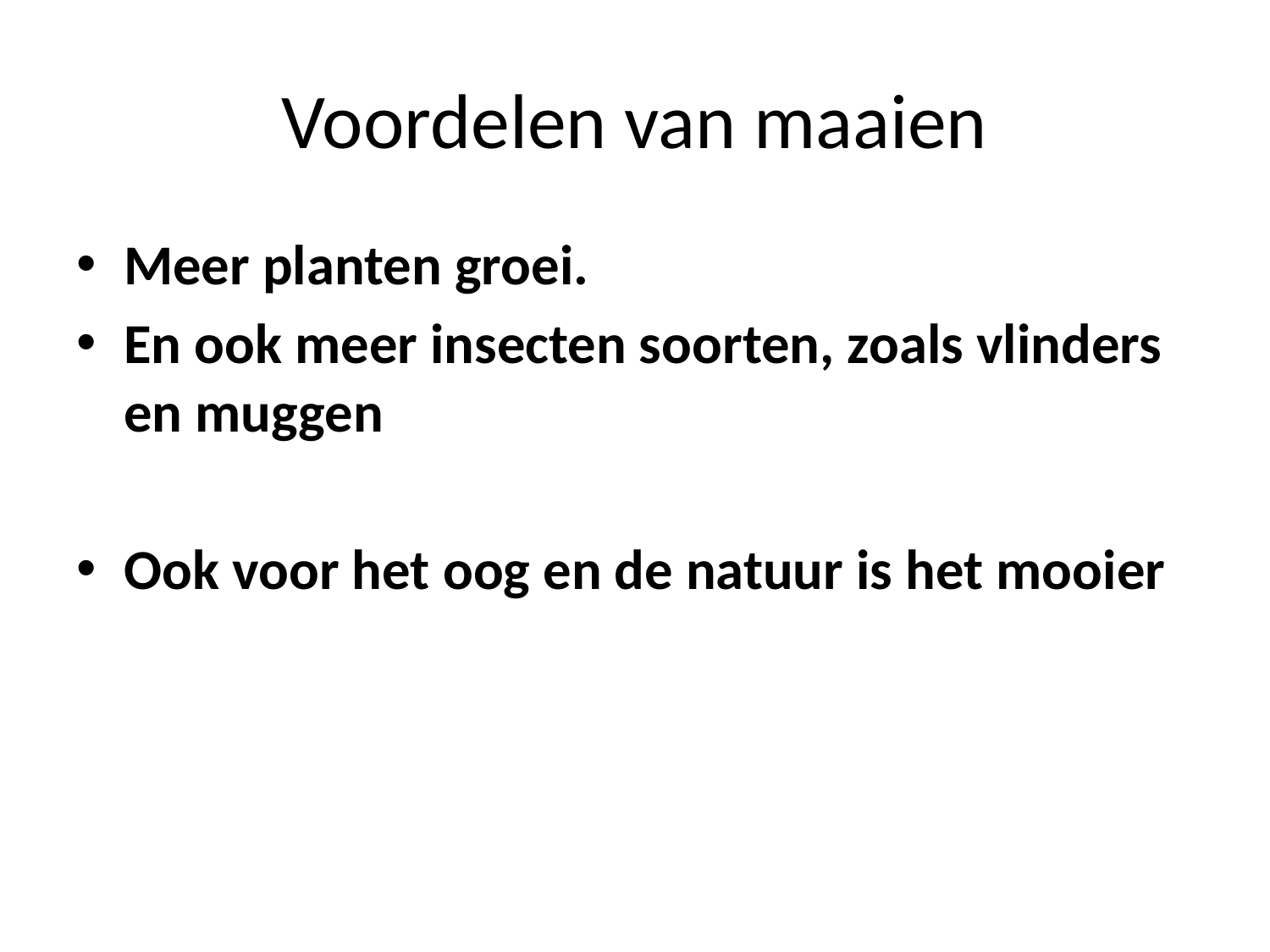

# Voordelen van maaien
Meer planten groei.
En ook meer insecten soorten, zoals vlinders en muggen

Ook voor het oog en de natuur is het mooier